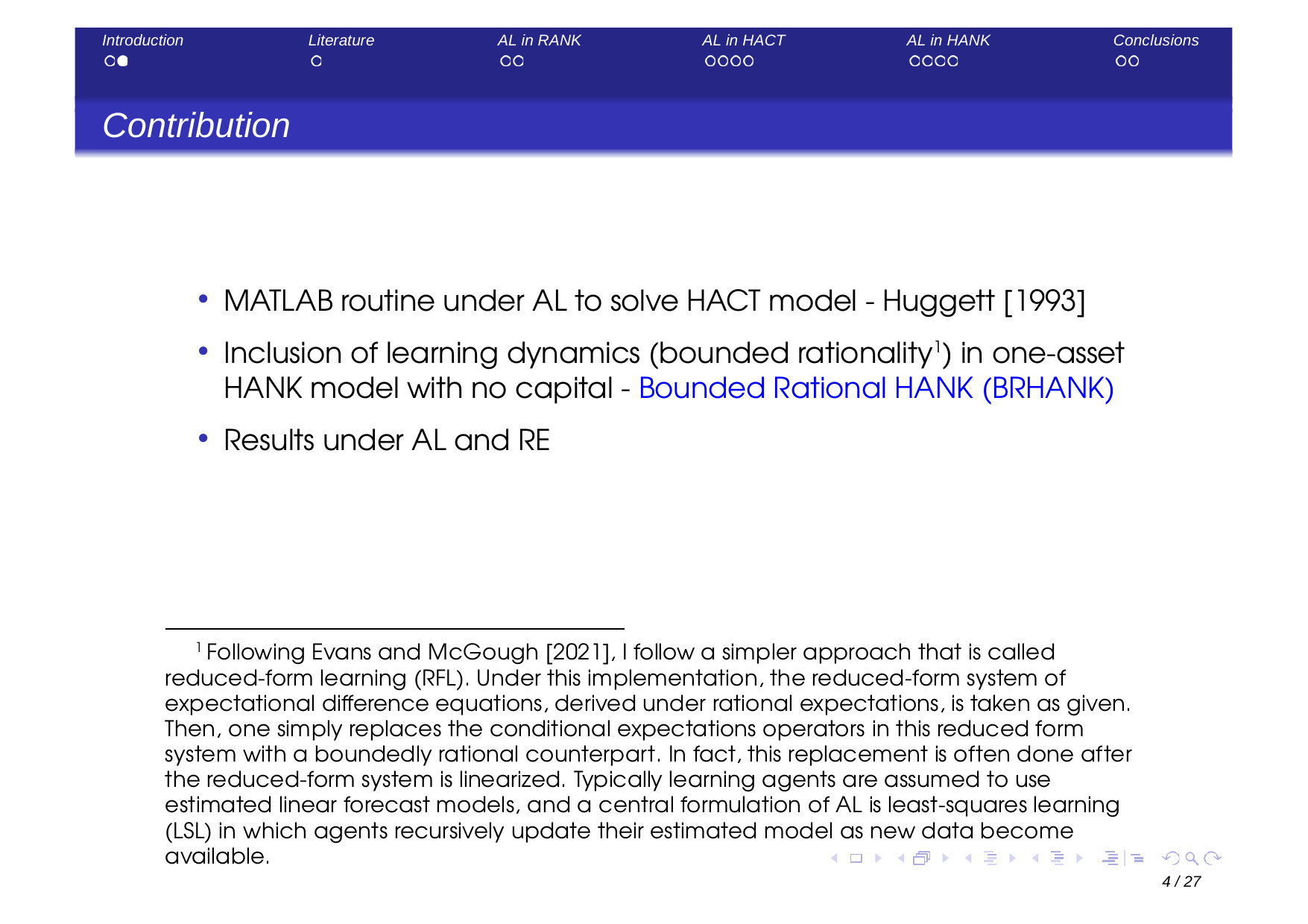

Introduction
Literature
AL in RANK
AL in HACT
AL in HANK
Conclusions

Contribution

MATLAB routine under AL to solve HACT model - Huggett [1993]
Inclusion of learning dynamics (bounded rationality1) in one-asset
HANK model with no capital - Bounded Rational HANK (BRHANK)
Results under AL and RE

1 Following Evans and McGough [2021], I follow a simpler approach that is called  reduced-form learning (RFL). Under this implementation, the reduced-form system of  expectational difference equations, derived under rational expectations, is taken as given.  Then, one simply replaces the conditional expectations operators in this reduced form  system with a boundedly rational counterpart. In fact, this replacement is often done after  the reduced-form system is linearized. Typically learning agents are assumed to use  estimated linear forecast models, and a central formulation of AL is least-squares learning  (LSL) in which agents recursively update their estimated model as new data become  available.
4 / 27